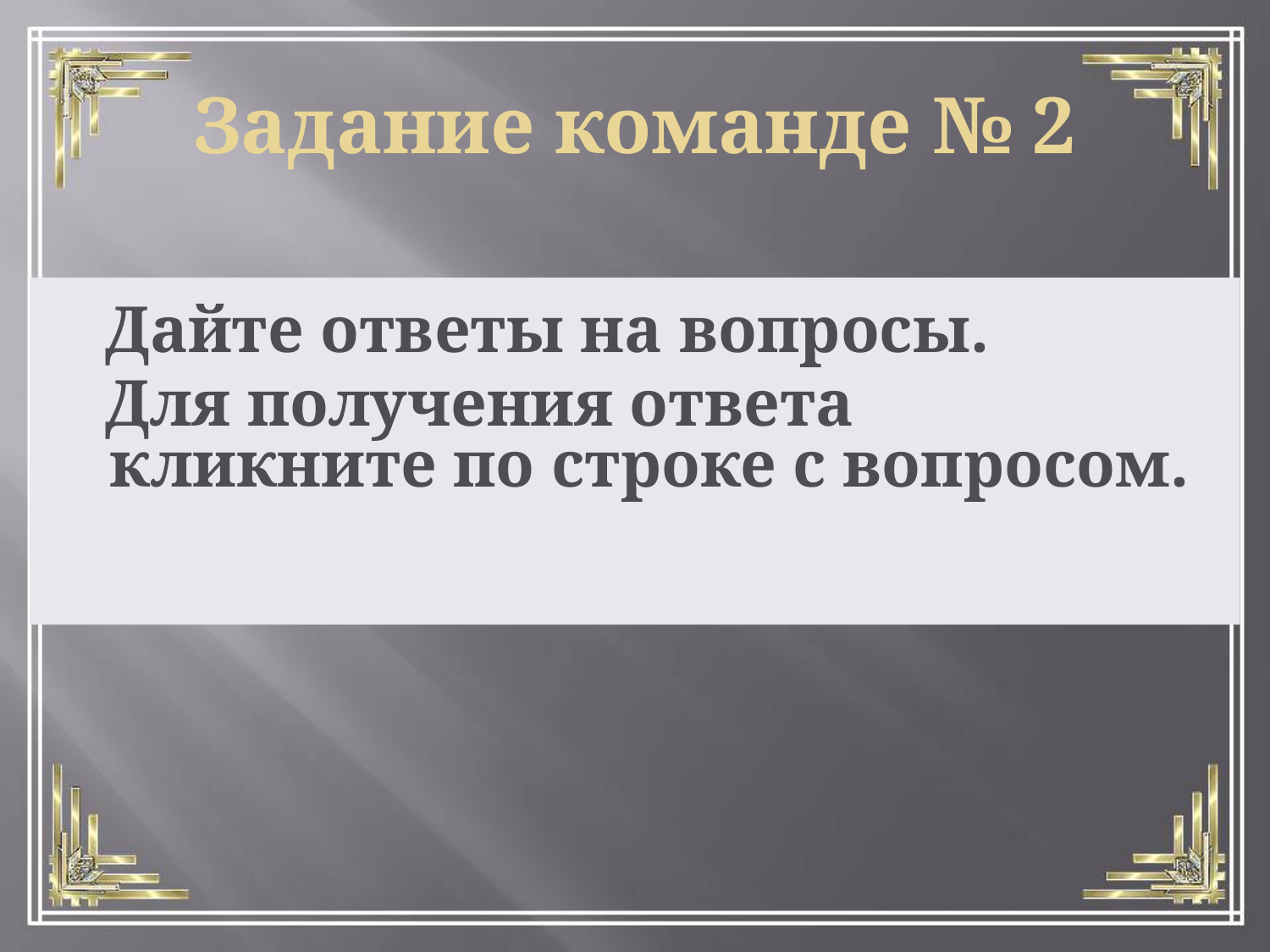

Задание команде № 2

  Дайте ответы на вопросы.
  Для получения ответа кликните по строке с вопросом.